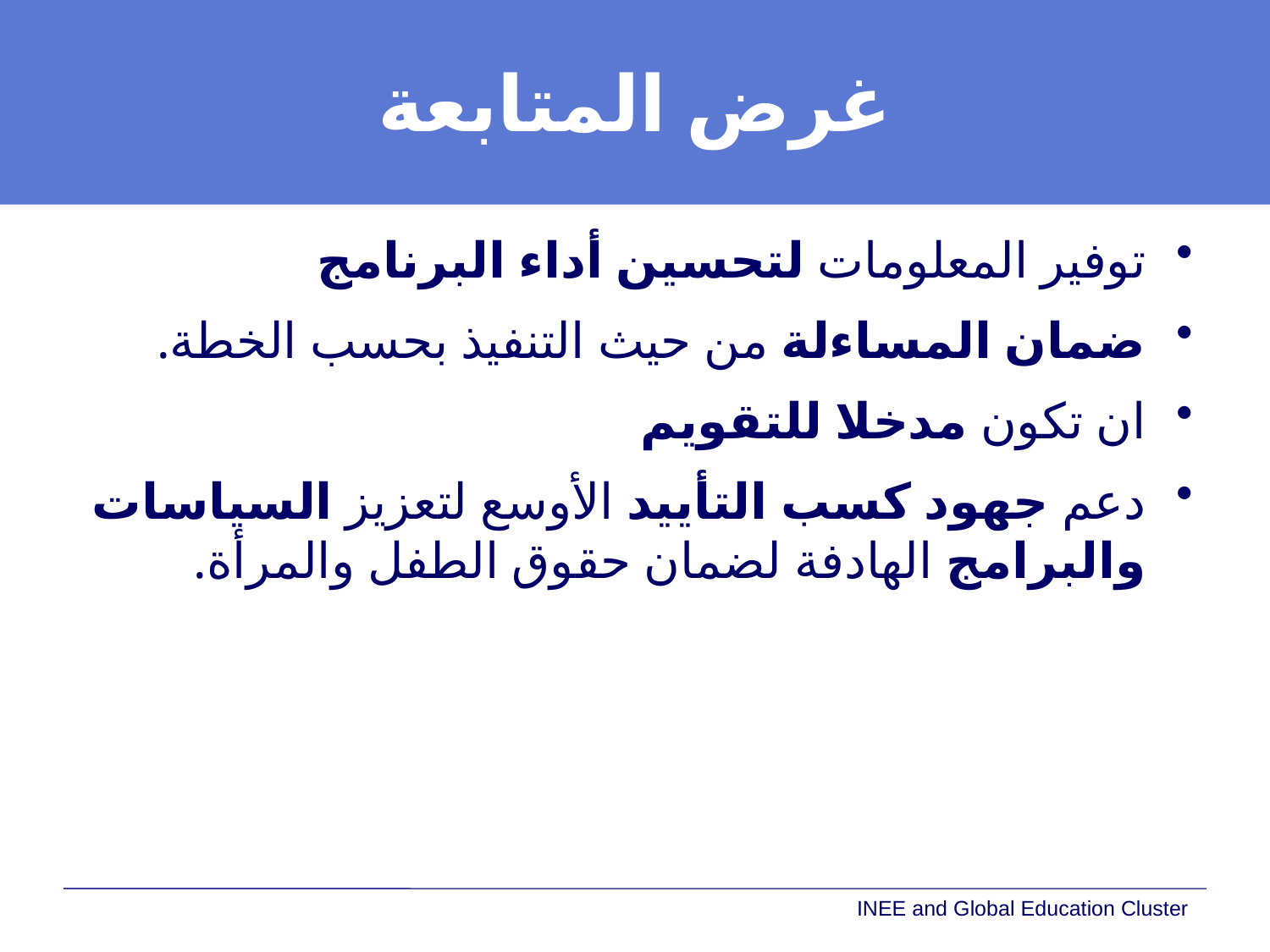

# غرض المتابعة
توفير المعلومات لتحسين أداء البرنامج
ضمان المساءلة من حيث التنفيذ بحسب الخطة.
ان تكون مدخلا للتقويم
دعم جهود كسب التأييد الأوسع لتعزيز السياسات والبرامج الهادفة لضمان حقوق الطفل والمرأة.

INEE and Global Education Cluster